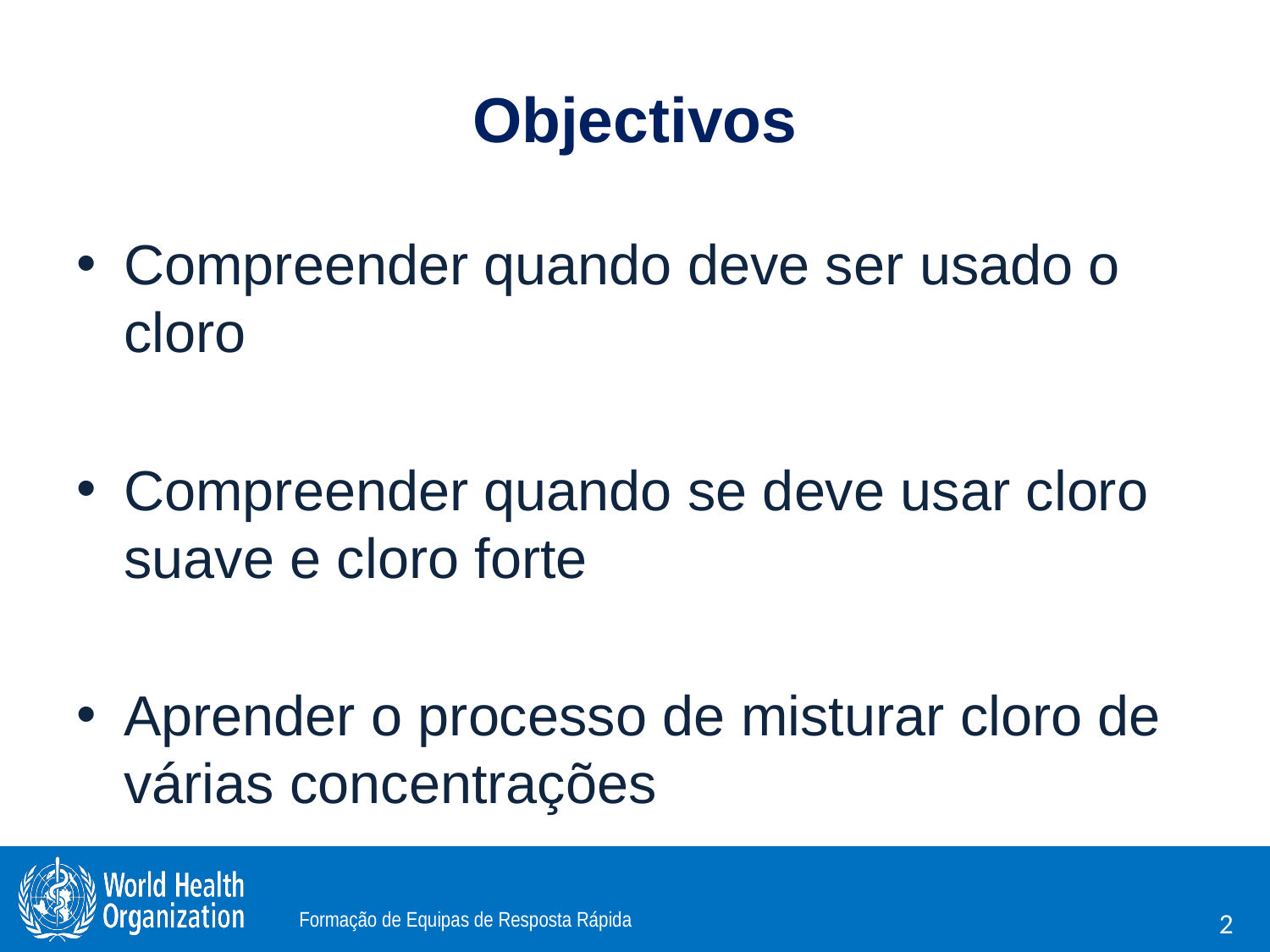

# Objectivos
Compreender quando deve ser usado o cloro

Compreender quando se deve usar cloro suave e cloro forte

Aprender o processo de misturar cloro de várias concentrações